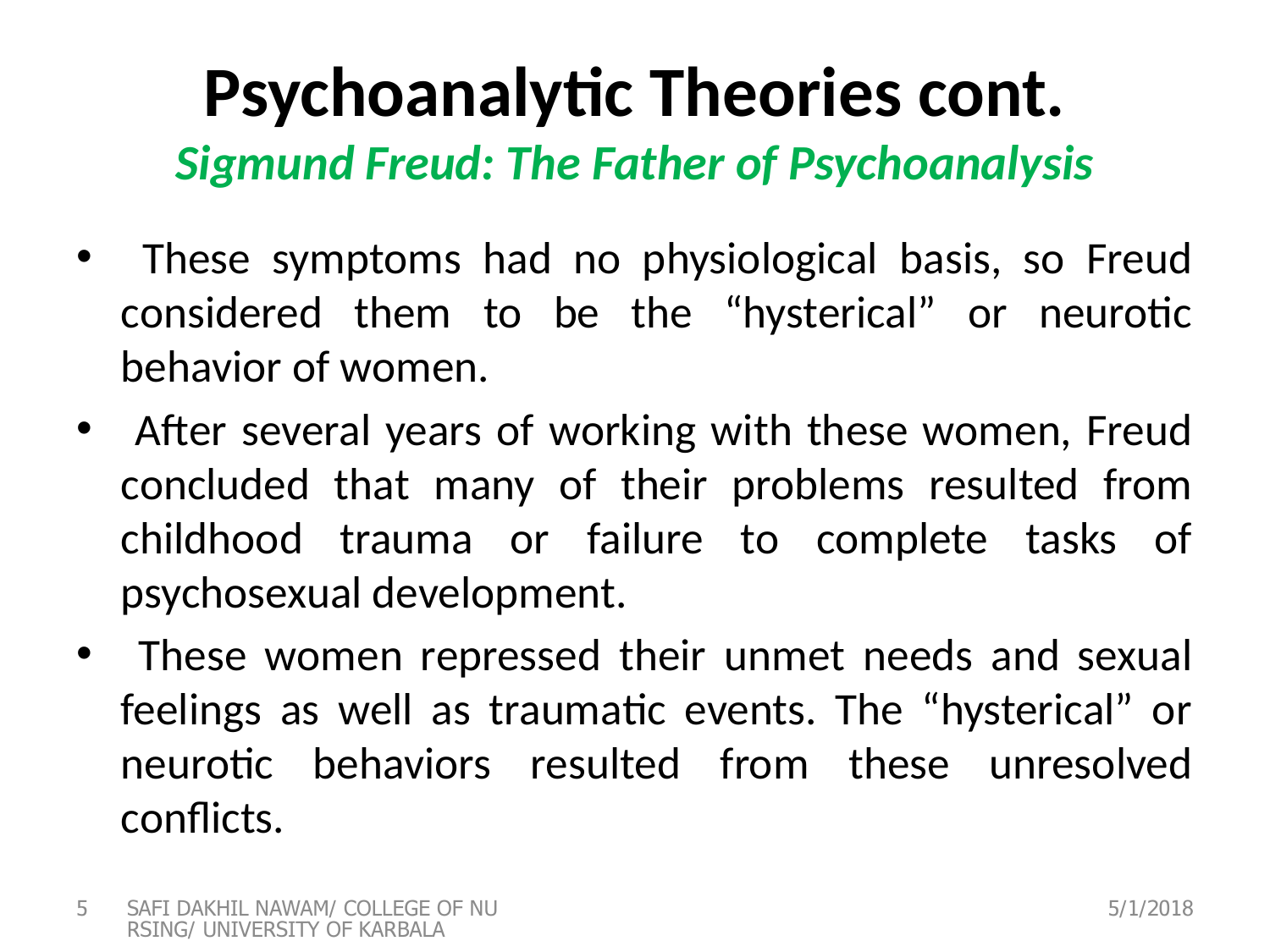

# Psychoanalytic Theories cont. Sigmund Freud: The Father of Psychoanalysis
 These symptoms had no physiological basis, so Freud considered them to be the “hysterical” or neurotic behavior of women.
 After several years of working with these women, Freud concluded that many of their problems resulted from childhood trauma or failure to complete tasks of psychosexual development.
 These women repressed their unmet needs and sexual feelings as well as traumatic events. The “hysterical” or neurotic behaviors resulted from these unresolved conflicts.

5
SAFI DAKHIL NAWAM/ COLLEGE OF NURSING/ UNIVERSITY OF KARBALA
5/1/2018